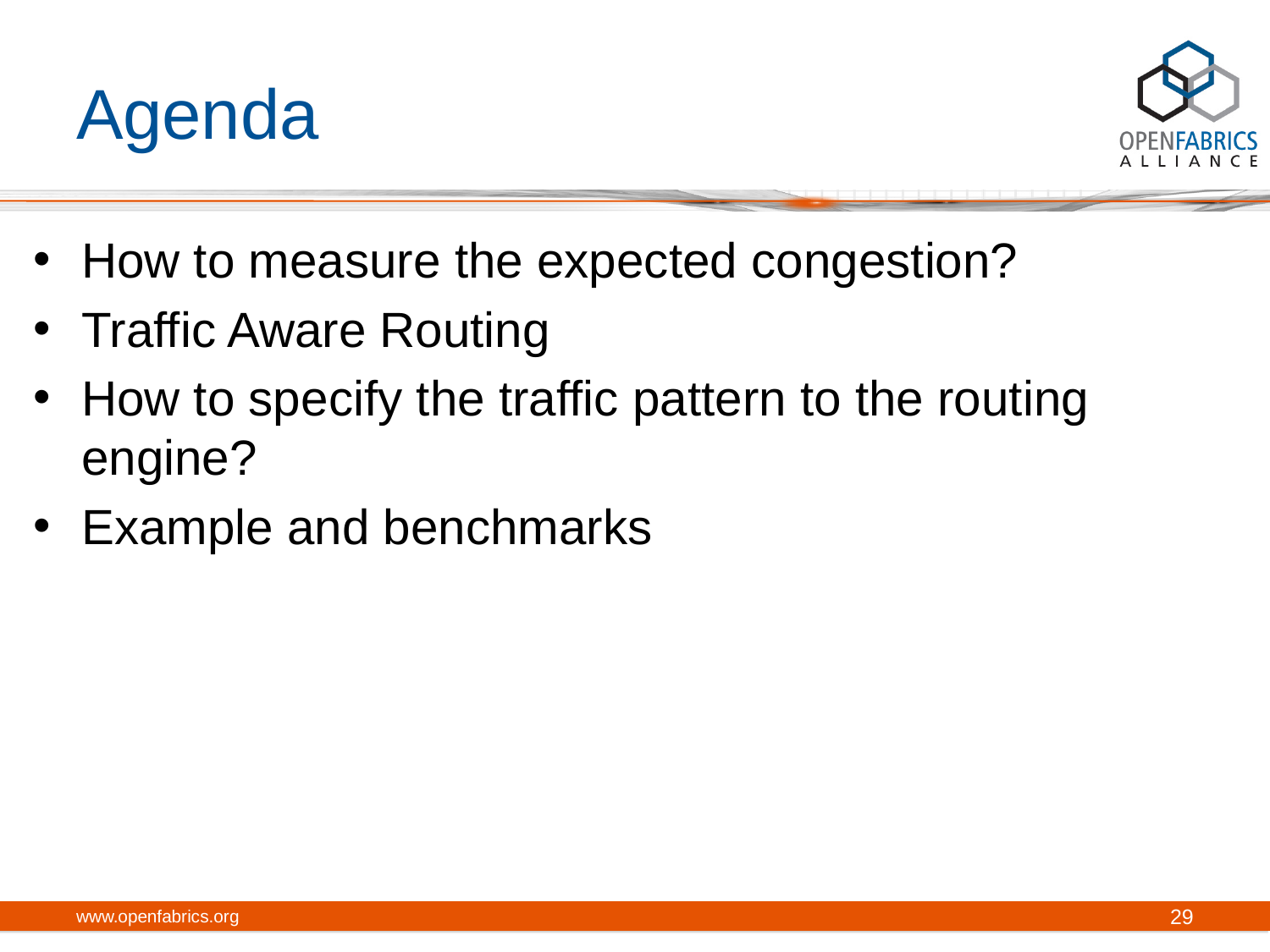

# Agenda
How to measure the expected congestion?
Traffic Aware Routing
How to specify the traffic pattern to the routing engine?
Example and benchmarks

www.openfabrics.org
29